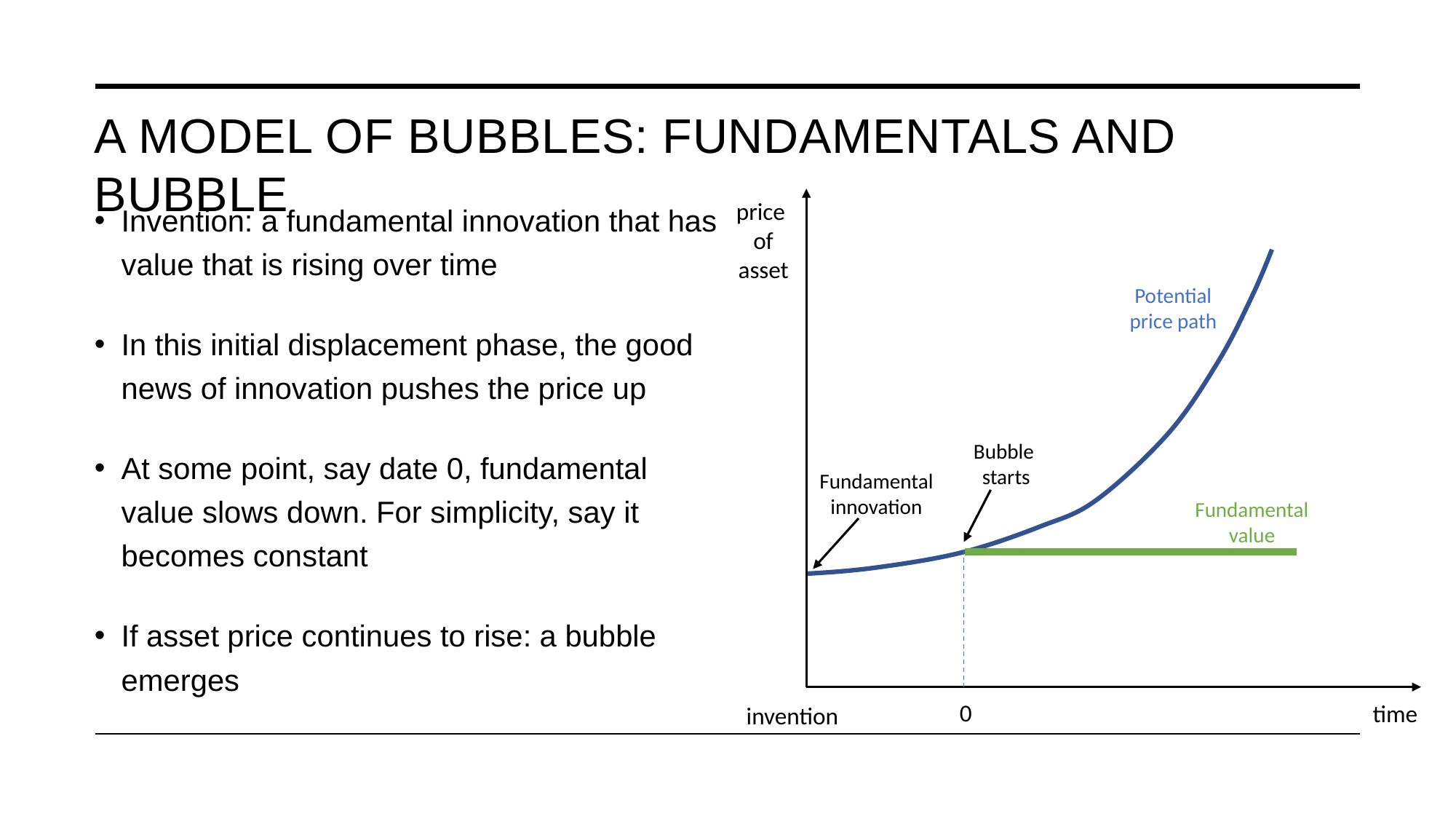

# A model of bubbles: fundamentals and bubble
Invention: a fundamental innovation that has value that is rising over time
In this initial displacement phase, the good news of innovation pushes the price up
At some point, say date 0, fundamental value slows down. For simplicity, say it becomes constant
If asset price continues to rise: a bubble emerges

price
of
asset

Potential
price path
Bubble
starts

Fundamental
value

0
time
invention
Fundamental
innovation